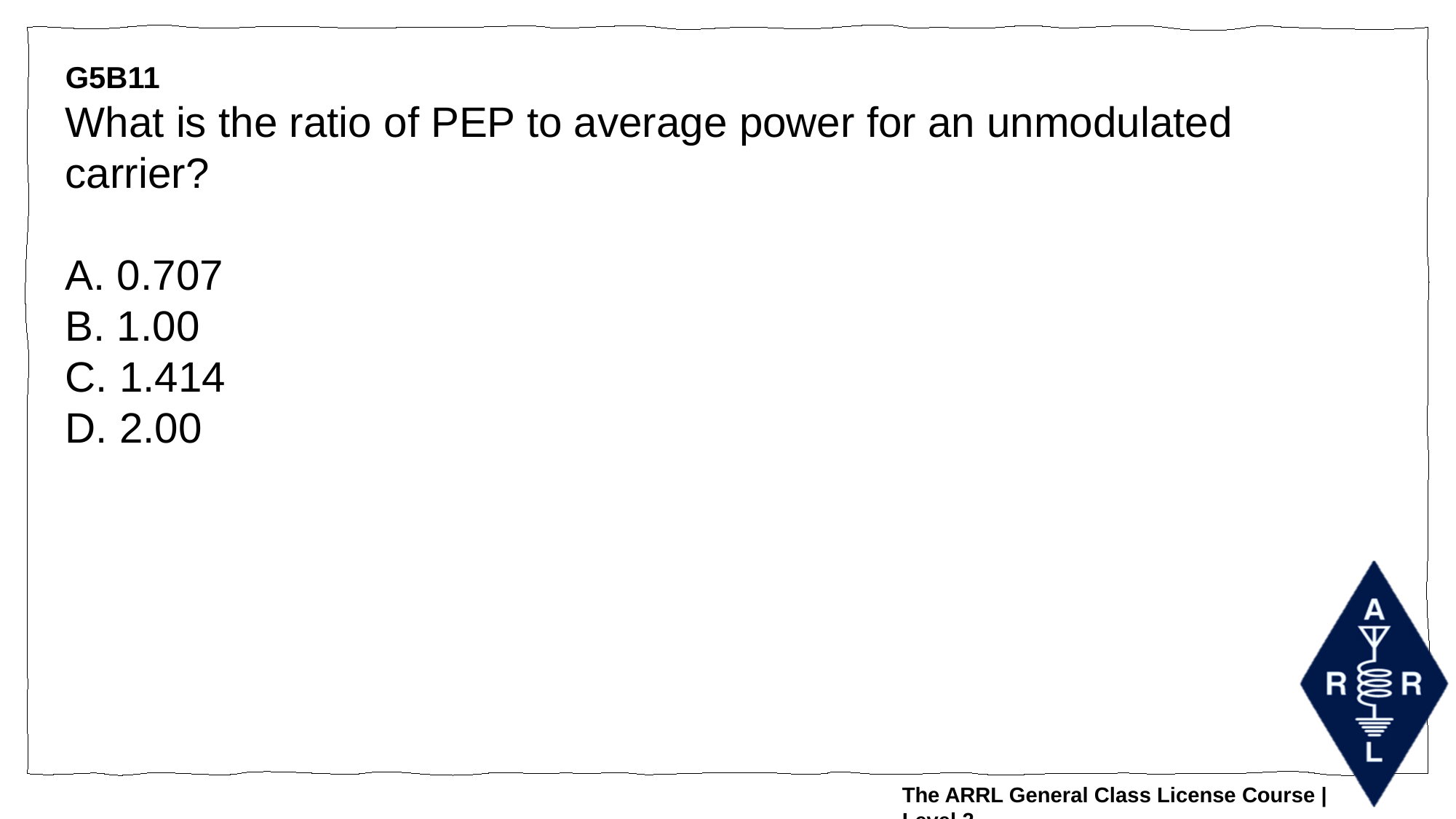

G5B11
What is the ratio of PEP to average power for an unmodulated carrier?

A. 0.707
B. 1.00
C. 1.414
D. 2.00